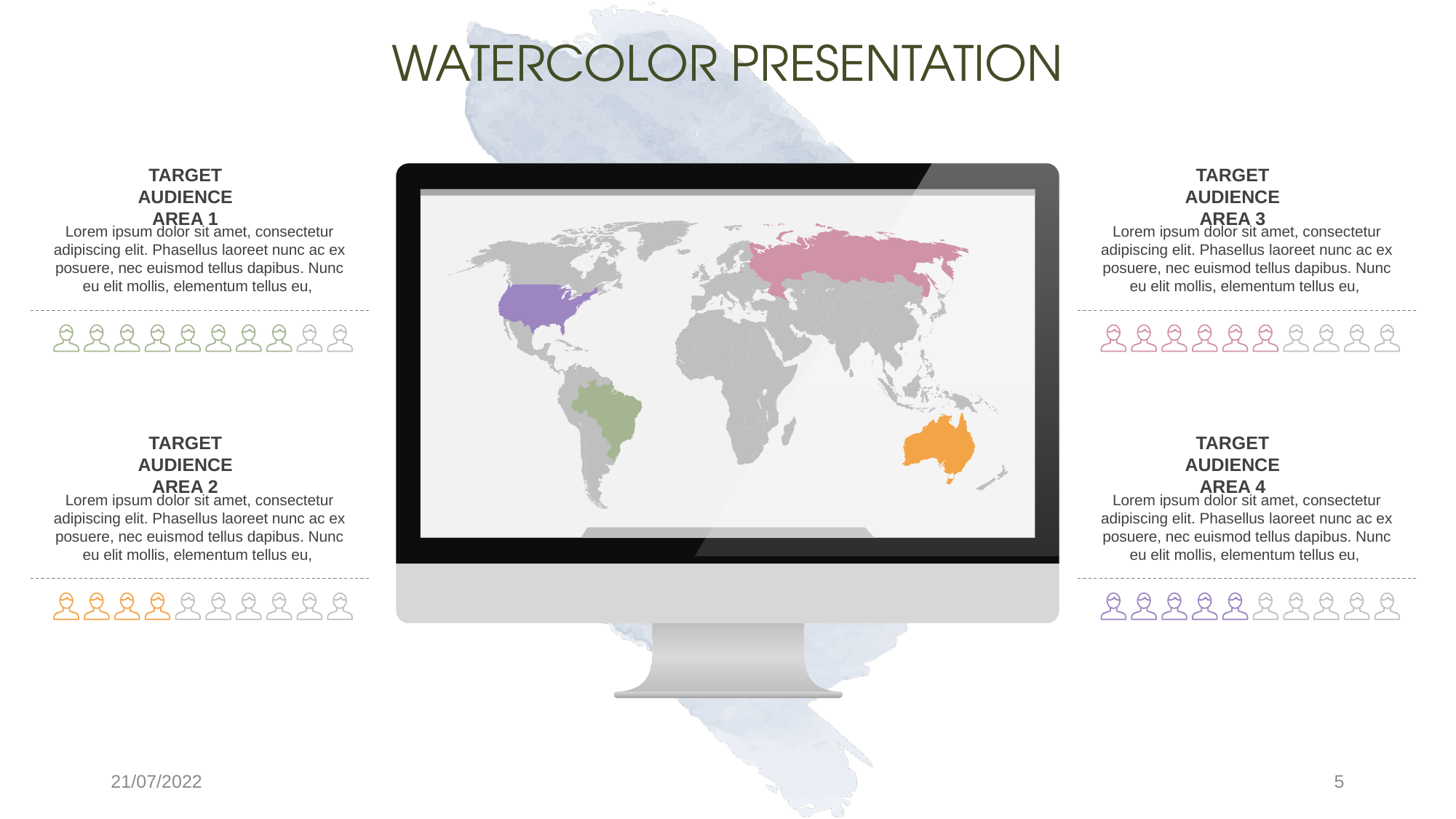

WATERCOLOR PRESENTATION
TARGET AUDIENCE
AREA 1

TARGET AUDIENCE
AREA 3
Lorem ipsum dolor sit amet, consectetur adipiscing elit. Phasellus laoreet nunc ac ex posuere, nec euismod tellus dapibus. Nunc eu elit mollis, elementum tellus eu,
Lorem ipsum dolor sit amet, consectetur adipiscing elit. Phasellus laoreet nunc ac ex posuere, nec euismod tellus dapibus. Nunc eu elit mollis, elementum tellus eu,

TARGET AUDIENCE
AREA 2
TARGET AUDIENCE
AREA 4
Lorem ipsum dolor sit amet, consectetur adipiscing elit. Phasellus laoreet nunc ac ex posuere, nec euismod tellus dapibus. Nunc eu elit mollis, elementum tellus eu,
Lorem ipsum dolor sit amet, consectetur adipiscing elit. Phasellus laoreet nunc ac ex posuere, nec euismod tellus dapibus. Nunc eu elit mollis, elementum tellus eu,

21/07/2022
5